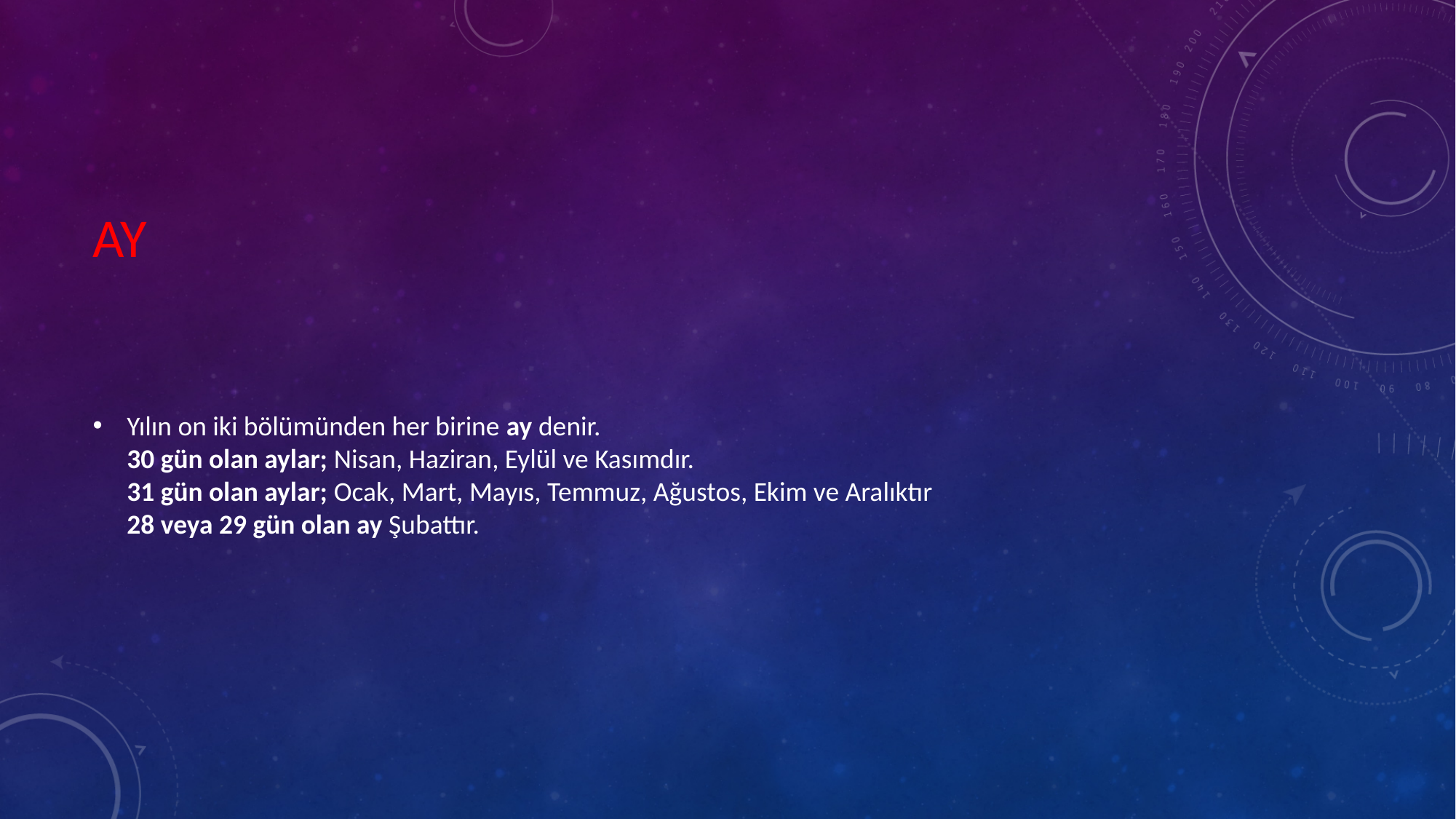

# ay
Yılın on iki bölümünden her birine ay denir.
30 gün olan aylar; Nisan, Haziran, Eylül ve Kasımdır.
31 gün olan aylar; Ocak, Mart, Mayıs, Temmuz, Ağustos, Ekim ve Aralıktır
28 veya 29 gün olan ay Şubattır.